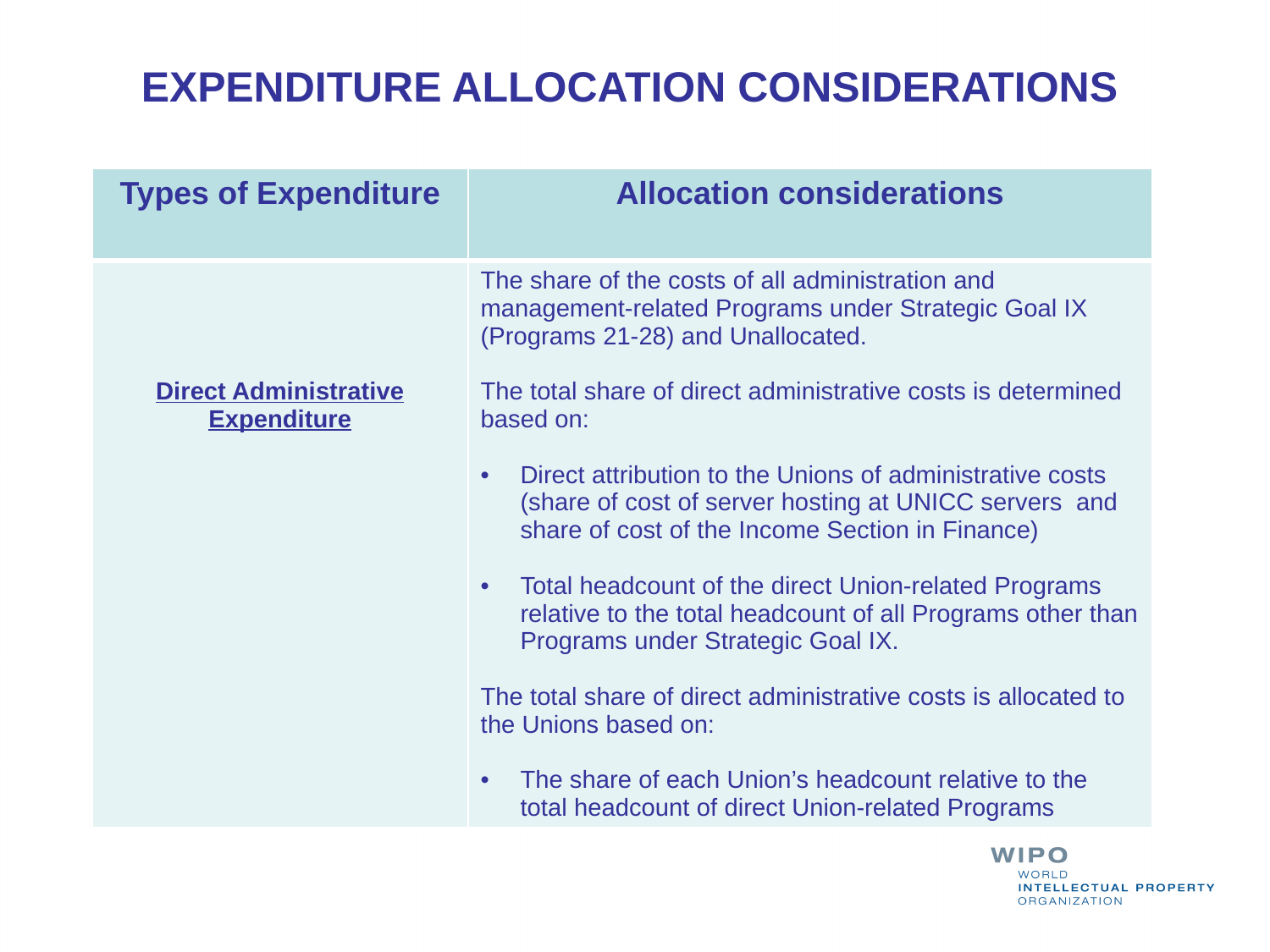

EXPENDITURE ALLOCATION CONSIDERATIONS
| Types of Expenditure | Allocation considerations |
| --- | --- |
| Direct Administrative Expenditure | The share of the costs of all administration and management-related Programs under Strategic Goal IX (Programs 21-28) and Unallocated. The total share of direct administrative costs is determined based on: Direct attribution to the Unions of administrative costs (share of cost of server hosting at UNICC servers and share of cost of the Income Section in Finance) Total headcount of the direct Union-related Programs relative to the total headcount of all Programs other than Programs under Strategic Goal IX. The total share of direct administrative costs is allocated to the Unions based on: The share of each Union’s headcount relative to the total headcount of direct Union-related Programs |